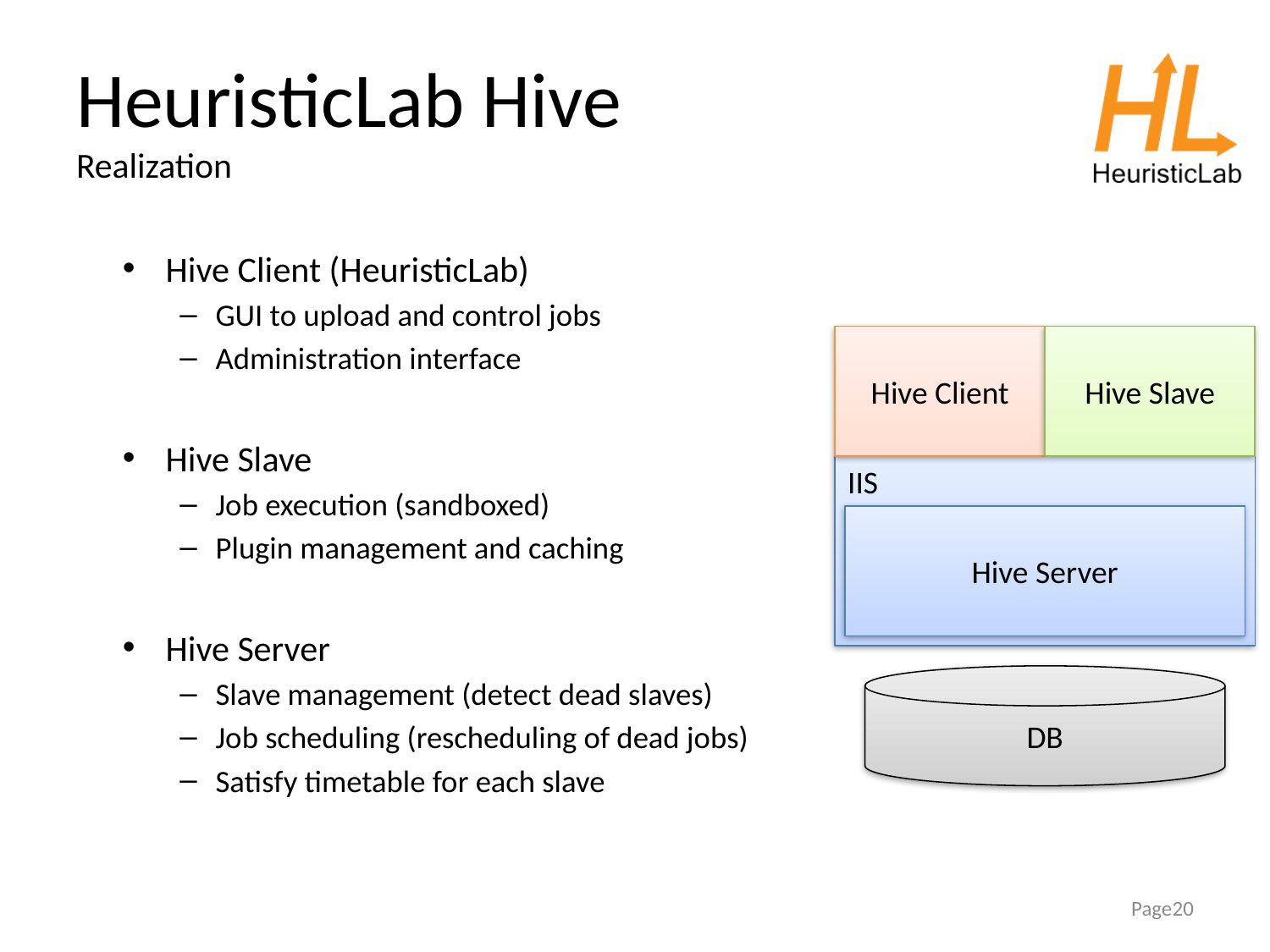

# HeuristicLab Hive Realization
Hive Client (HeuristicLab)
GUI to upload and control jobs
Administration interface

Hive Slave
Job execution (sandboxed)
Plugin management and caching

Hive Server
Slave management (detect dead slaves)
Job scheduling (rescheduling of dead jobs)
Satisfy timetable for each slave

Hive Client
Hive Slave
IIS
Hive Server
DB
Page20